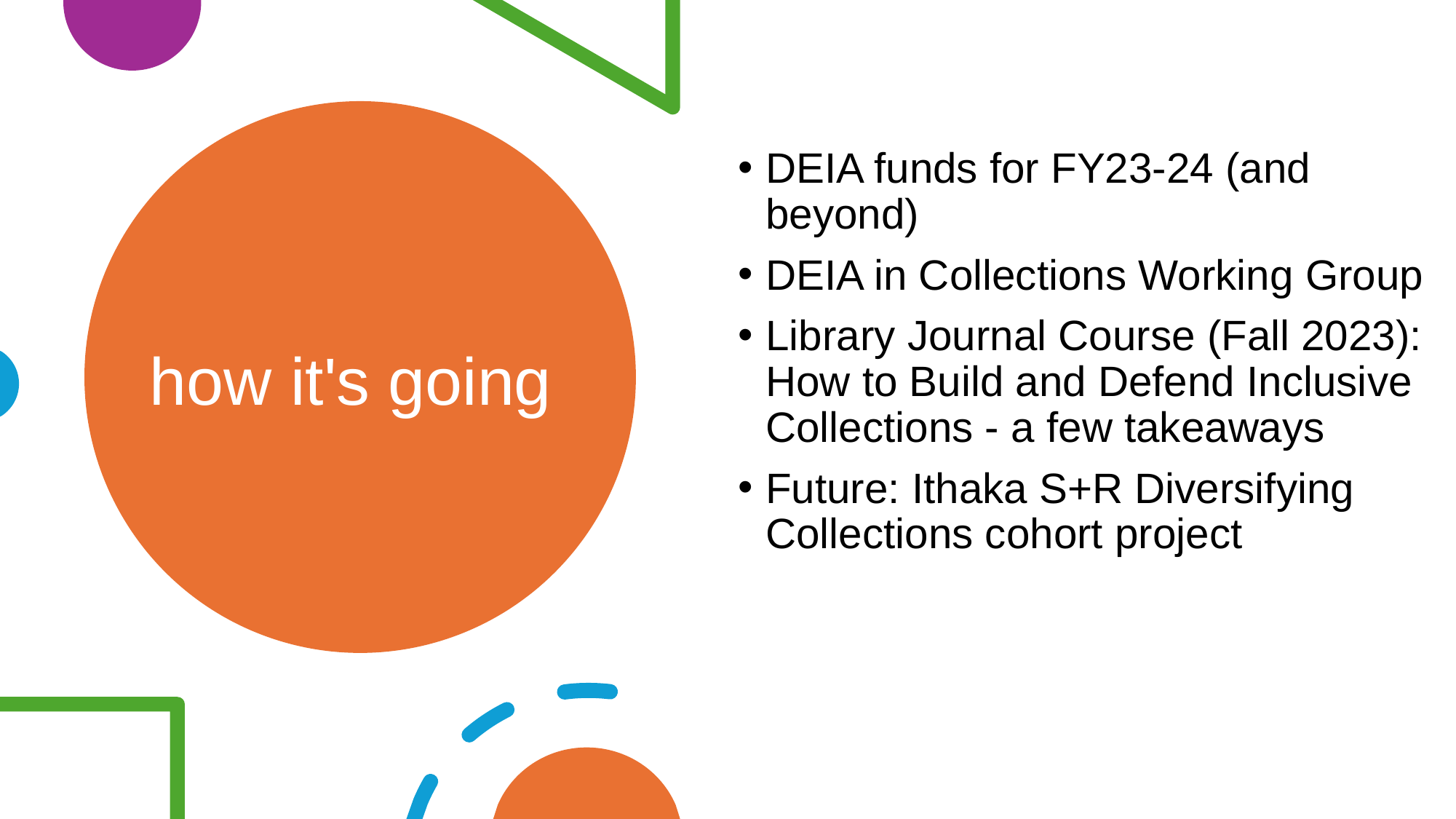

# how it's going
DEIA funds for FY23-24 (and beyond)
DEIA in Collections Working Group
Library Journal Course (Fall 2023): How to Build and Defend Inclusive Collections - a few takeaways
Future: Ithaka S+R Diversifying Collections cohort project